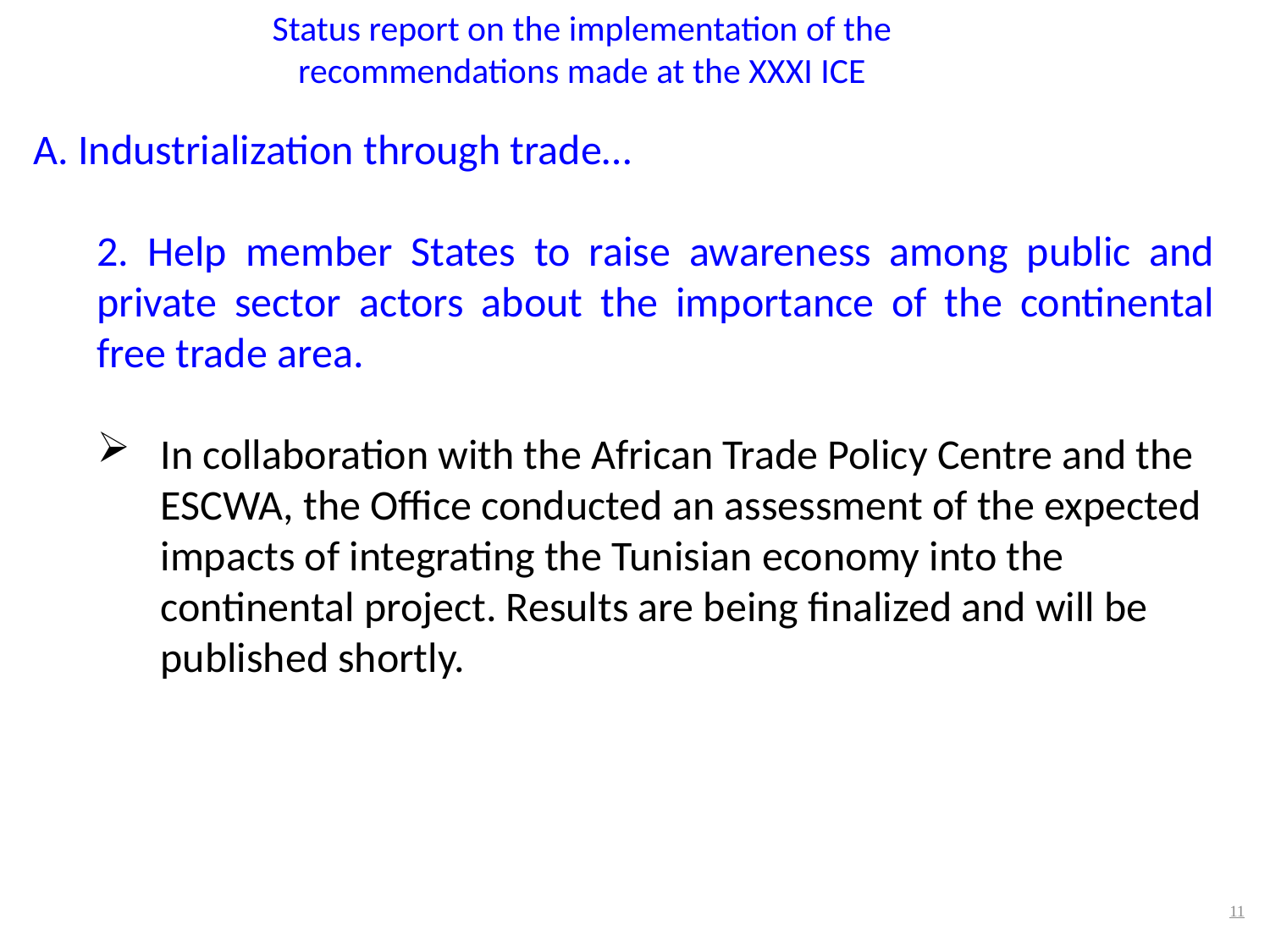

Status report on the implementation of the recommendations made at the XXXI ICE
A. Industrialization through trade…

2. Help member States to raise awareness among public and private sector actors about the importance of the continental free trade area.

In collaboration with the African Trade Policy Centre and the ESCWA, the Office conducted an assessment of the expected impacts of integrating the Tunisian economy into the continental project. Results are being finalized and will be published shortly.

11